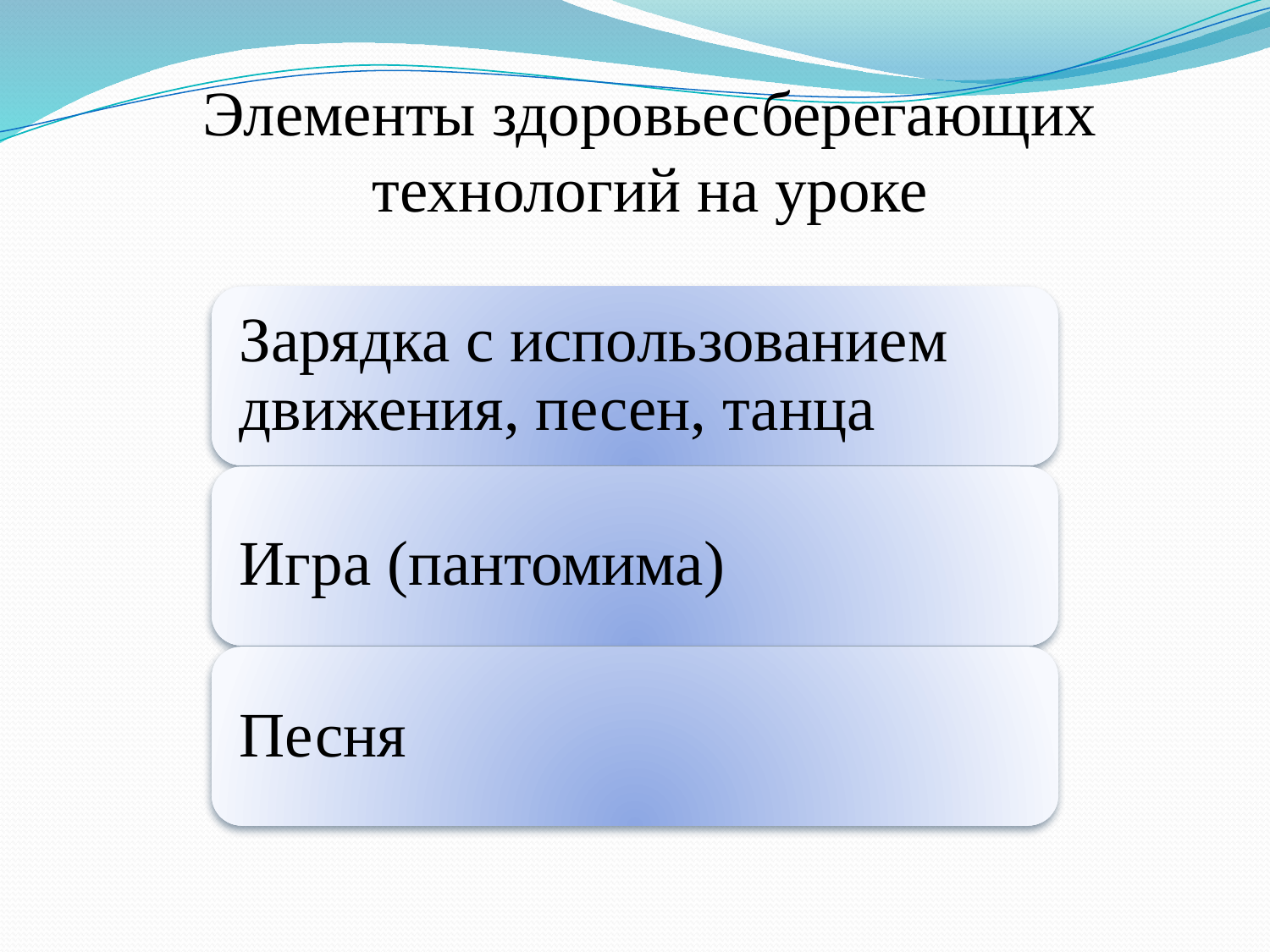

Элементы здоровьесберегающих технологий на уроке
Зарядка с использованием движения, песен, танца

Игра (пантомима)

Песня